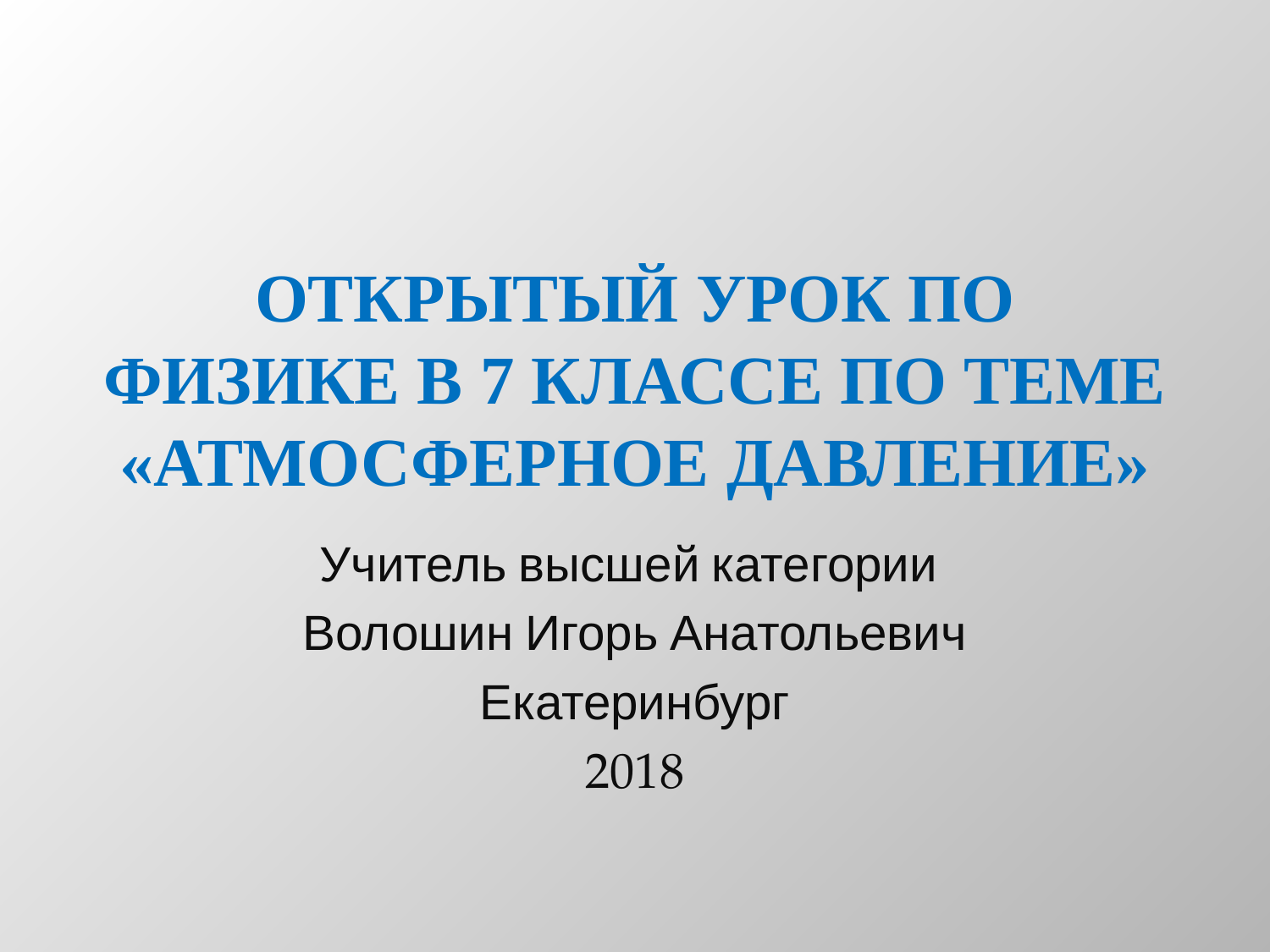

# Открытый урок по физике в 7 классе по теме «Атмосферное давление»
Учитель высшей категории
Волошин Игорь Анатольевич
Екатеринбург
2018